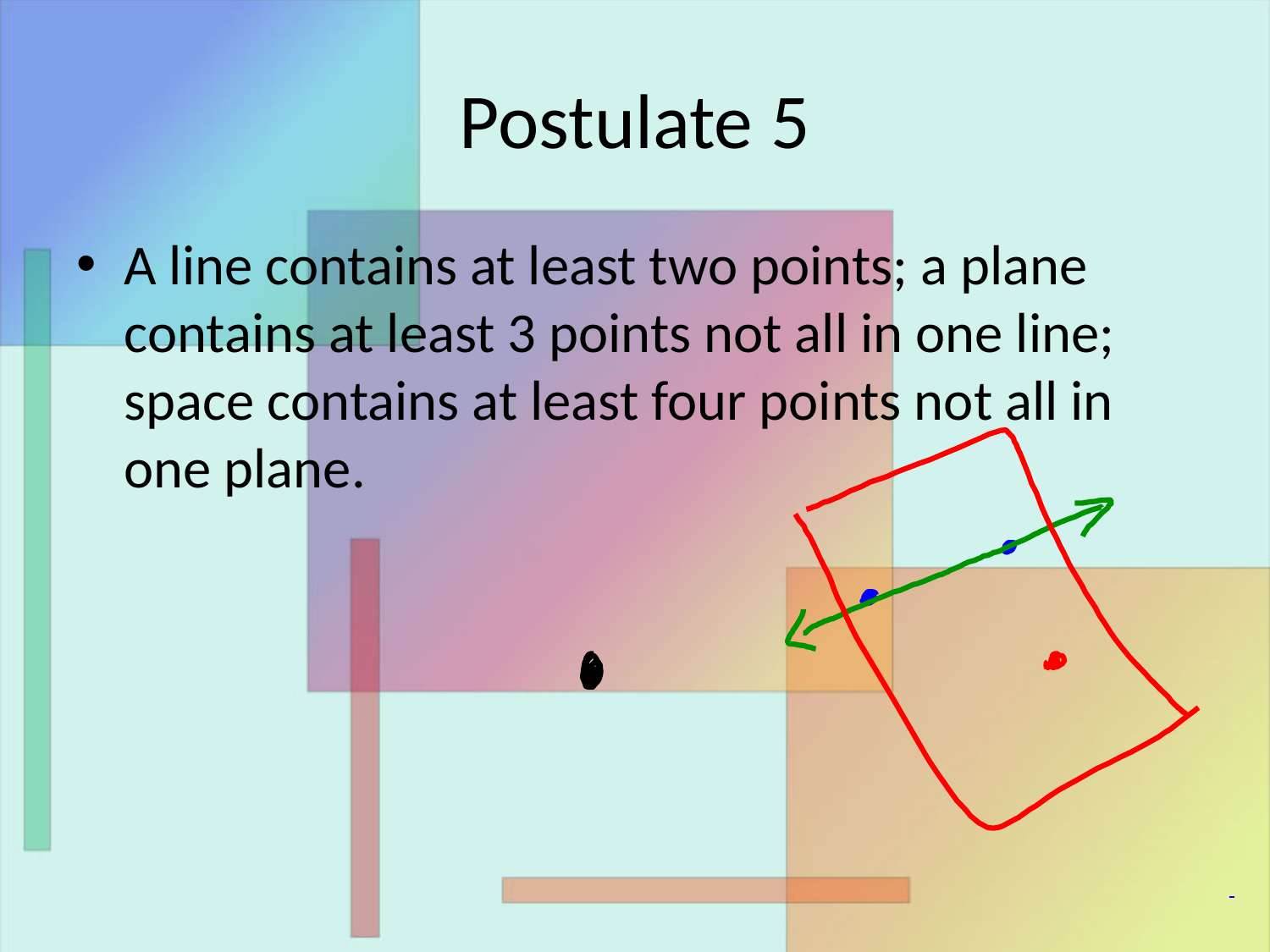

# Postulate 5
A line contains at least two points; a plane contains at least 3 points not all in one line; space contains at least four points not all in one plane.